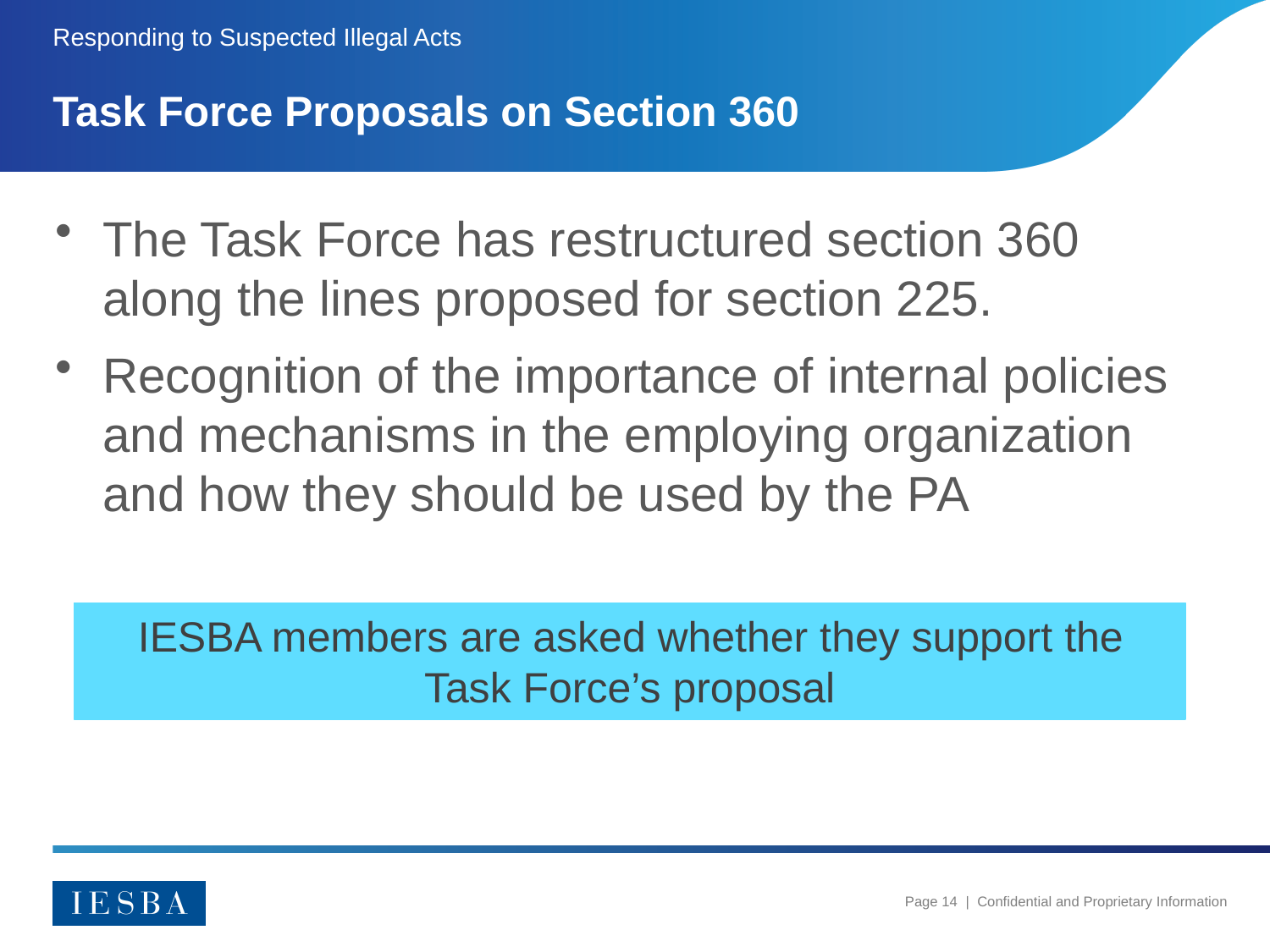

Responding to Suspected Illegal Acts

# Task Force Proposals on Section 360
The Task Force has restructured section 360 along the lines proposed for section 225.
Recognition of the importance of internal policies and mechanisms in the employing organization and how they should be used by the PA

IESBA members are asked whether they support the Task Force’s proposal